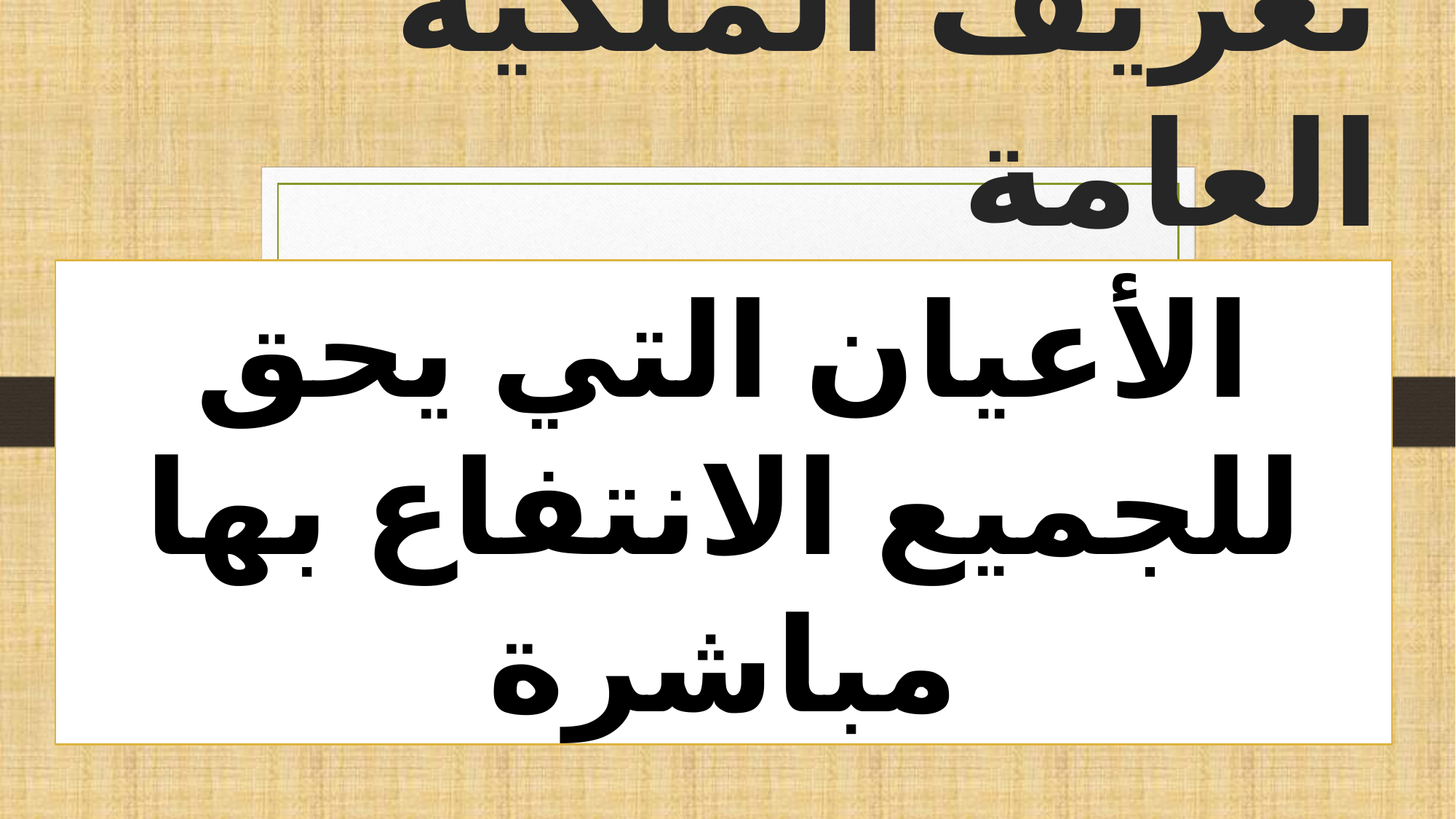

# تعريف الملكية العامة
الأعيان التي يحق للجميع الانتفاع بها مباشرة